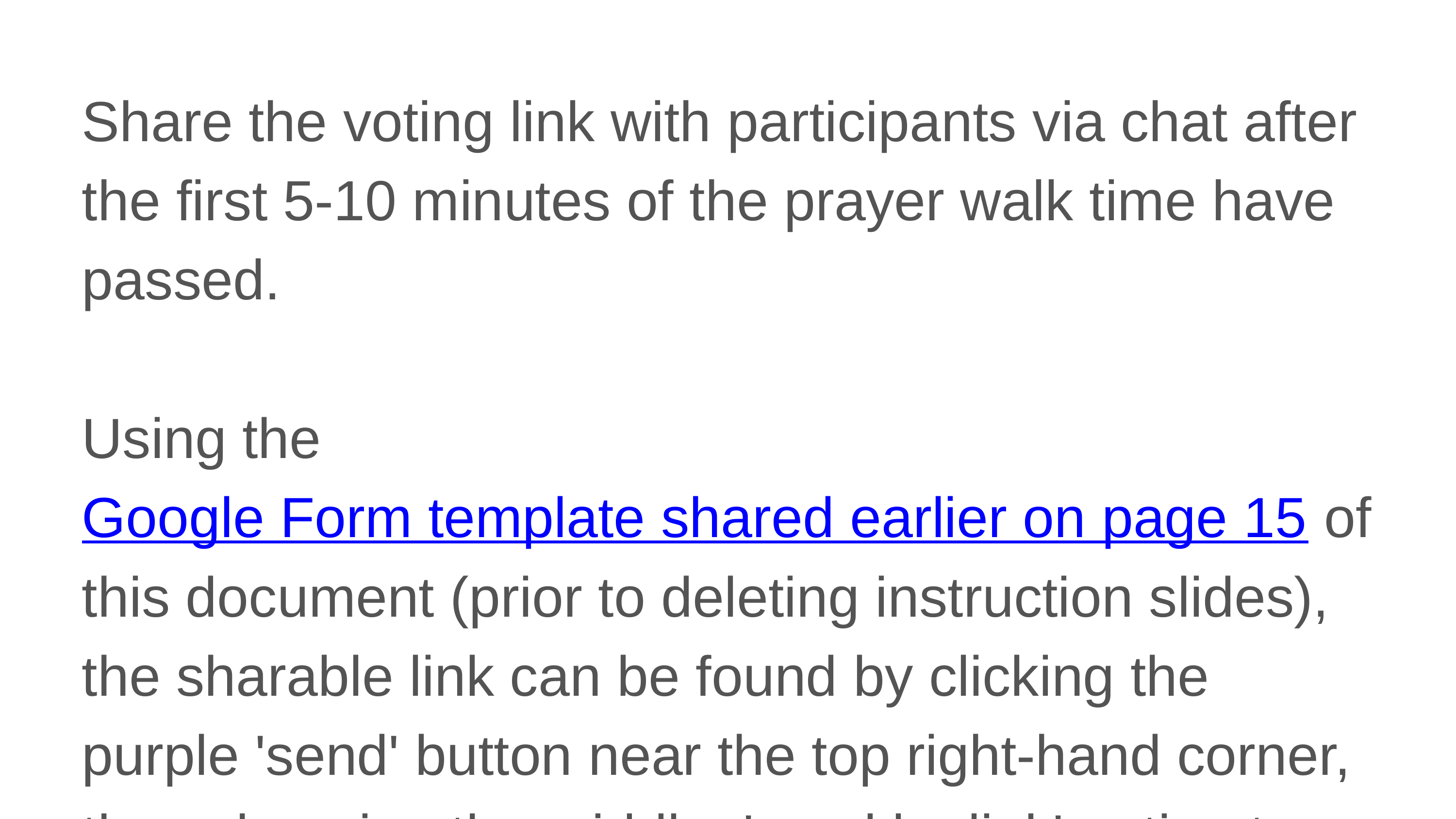

Share the voting link with participants via chat after the first 5-10 minutes of the prayer walk time have passed.

Using the Google Form template shared earlier on page 15 of this document (prior to deleting instruction slides), the sharable link can be found by clicking the purple 'send' button near the top right-hand corner, then choosing the middle, 'send by link' option to copy and paste the voting link in the Zoom chat box.